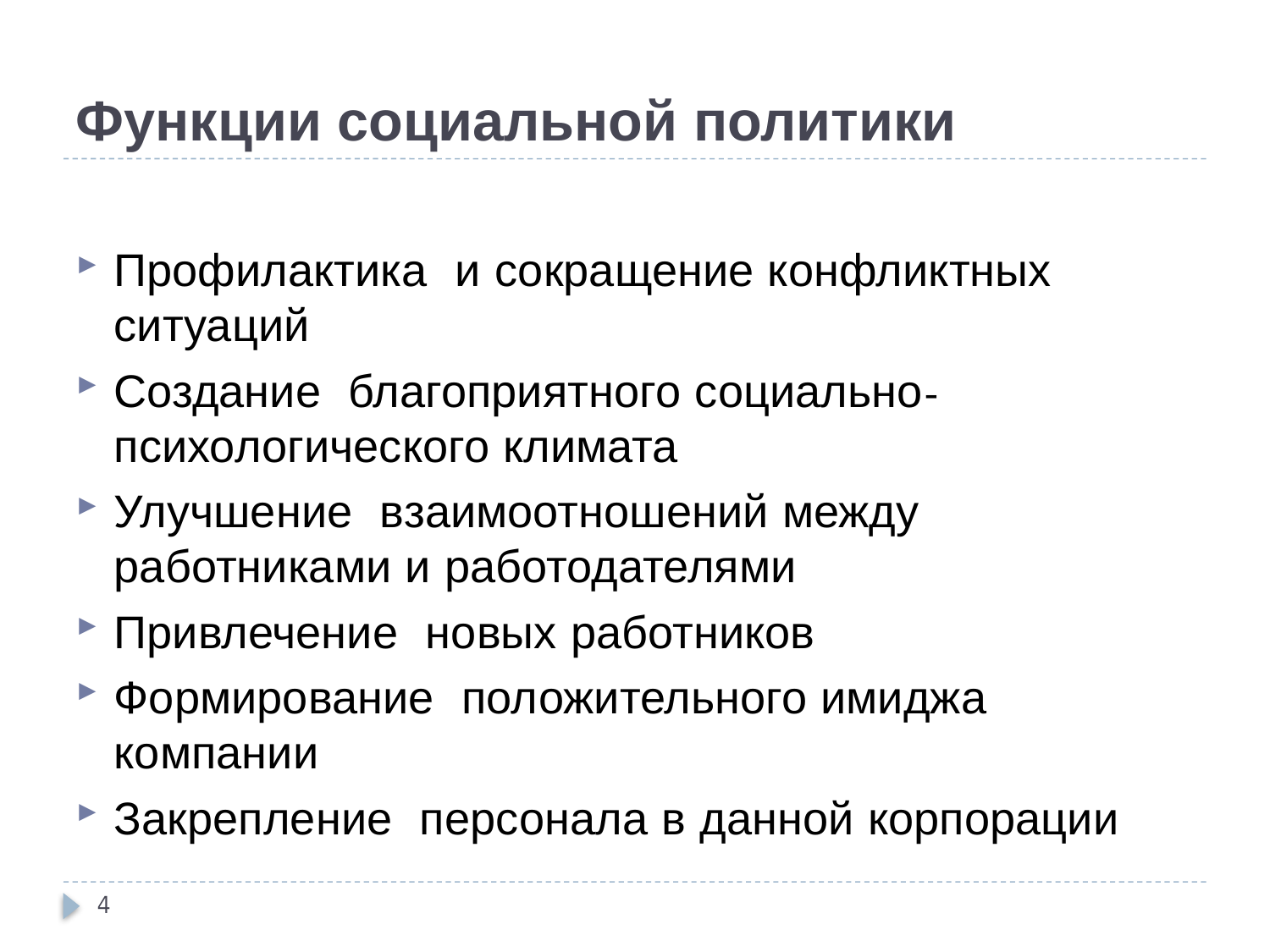

# Функции социальной политики

Профилактика  и сокращение конфликтных ситуаций
Создание  благоприятного социально-психологического климата
Улучшение  взаимоотношений между работниками и работодателями
Привлечение  новых работников
Формирование  положительного имиджа компании
Закрепление  персонала в данной корпорации
4